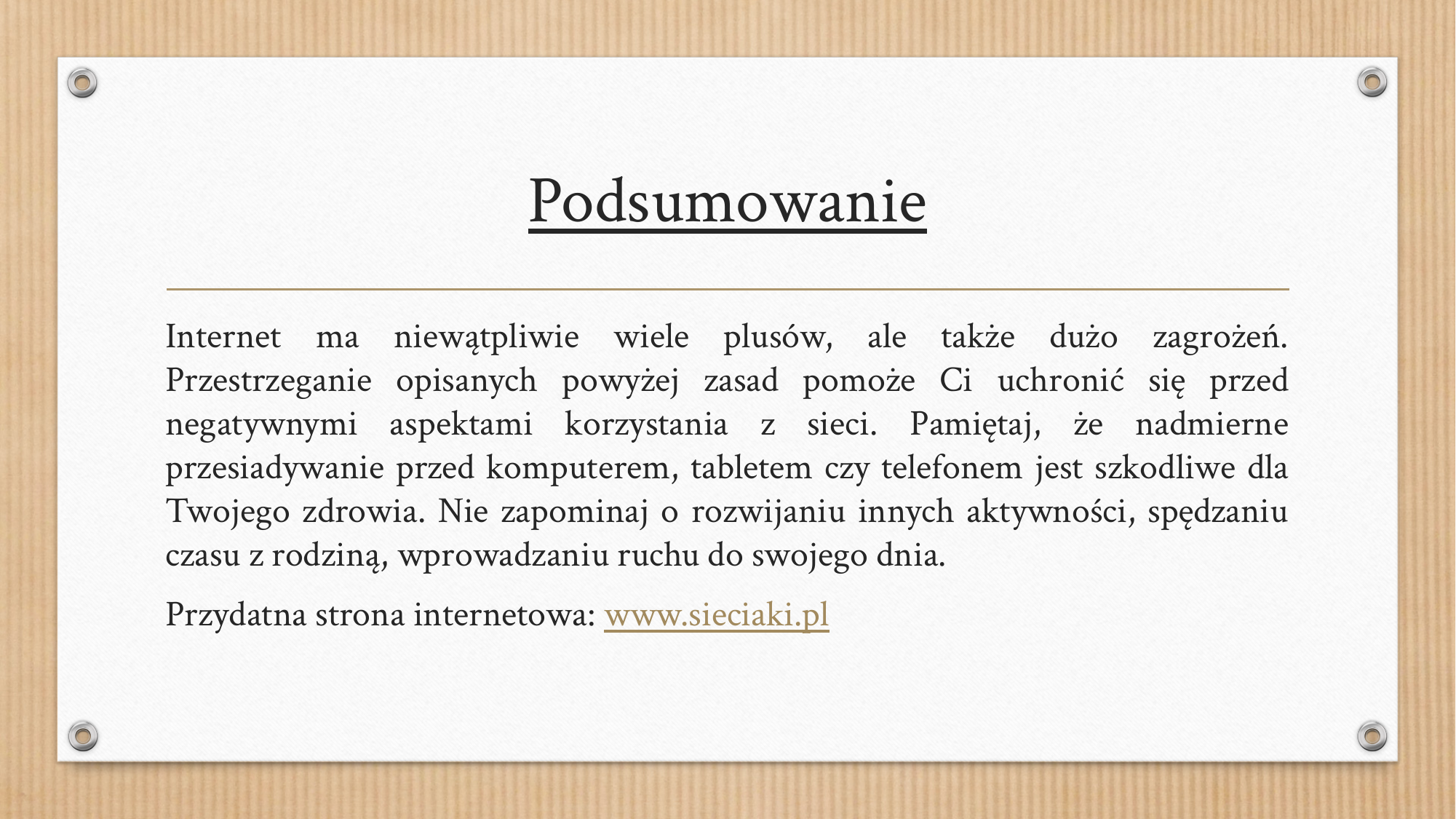

# Podsumowanie
Internet ma niewątpliwie wiele plusów, ale także dużo zagrożeń. Przestrzeganie opisanych powyżej zasad pomoże Ci uchronić się przed negatywnymi aspektami korzystania z sieci. Pamiętaj, że nadmierne przesiadywanie przed komputerem, tabletem czy telefonem jest szkodliwe dla Twojego zdrowia. Nie zapominaj o rozwijaniu innych aktywności, spędzaniu czasu z rodziną, wprowadzaniu ruchu do swojego dnia.
Przydatna strona internetowa: www.sieciaki.pl